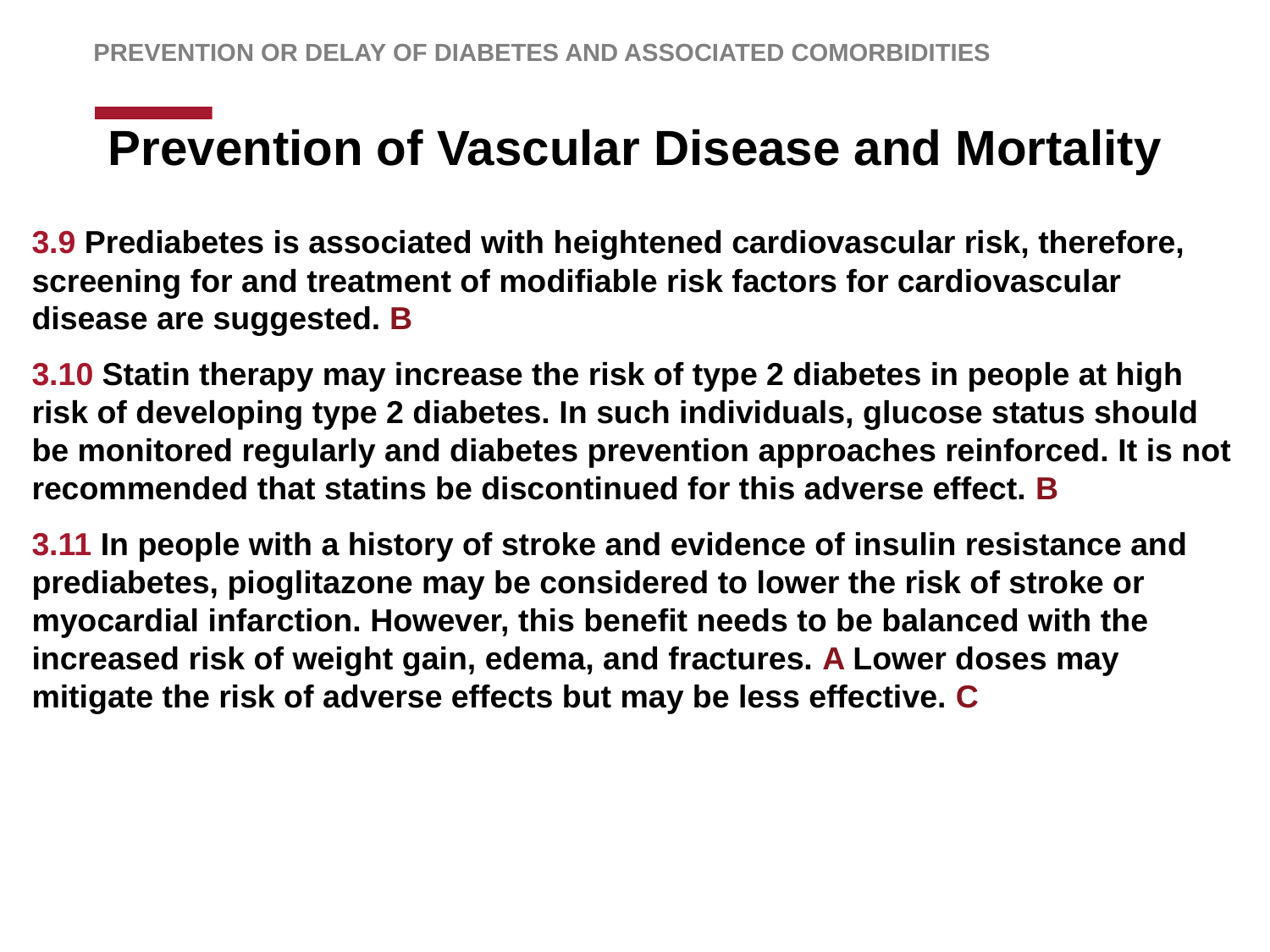

Prevention or Delay of Diabetes AND ASSOCIATED COMORBIDITIES
# Prevention of Vascular Disease and Mortality
3.9 Prediabetes is associated with heightened cardiovascular risk, therefore, screening for and treatment of modifiable risk factors for cardiovascular disease are suggested. B
3.10 Statin therapy may increase the risk of type 2 diabetes in people at high risk of developing type 2 diabetes. In such individuals, glucose status should be monitored regularly and diabetes prevention approaches reinforced. It is not recommended that statins be discontinued for this adverse effect. B
3.11 In people with a history of stroke and evidence of insulin resistance and prediabetes, pioglitazone may be considered to lower the risk of stroke or myocardial infarction. However, this benefit needs to be balanced with the increased risk of weight gain, edema, and fractures. A Lower doses may mitigate the risk of adverse effects but may be less effective. C